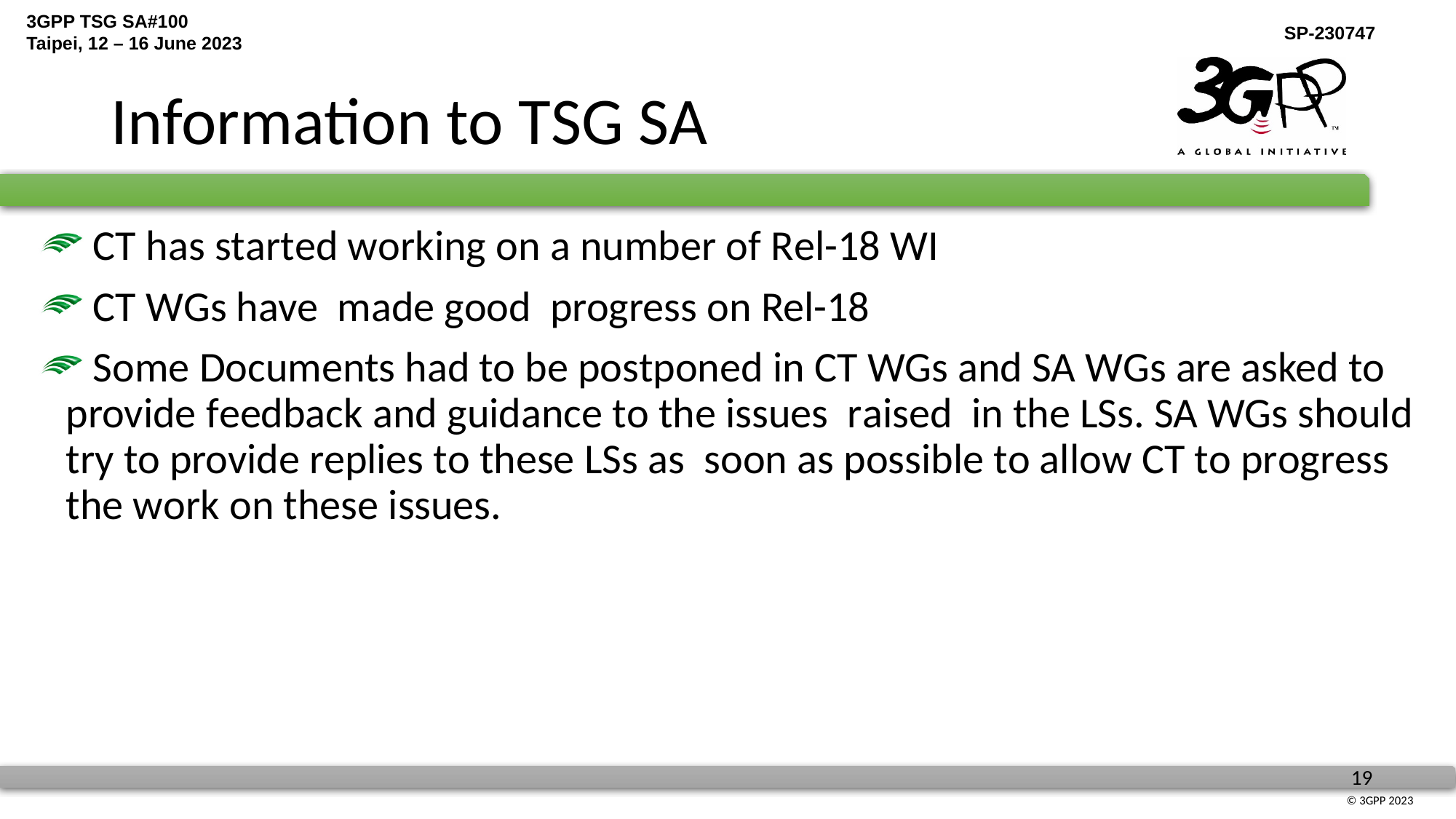

# Information to TSG SA
 CT has started working on a number of Rel-18 WI
 CT WGs have  made good  progress on Rel-18
 Some Documents had to be postponed in CT WGs and SA WGs are asked to provide feedback and guidance to the issues  raised  in the LSs. SA WGs should try to provide replies to these LSs as  soon as possible to allow CT to progress the work on these issues.